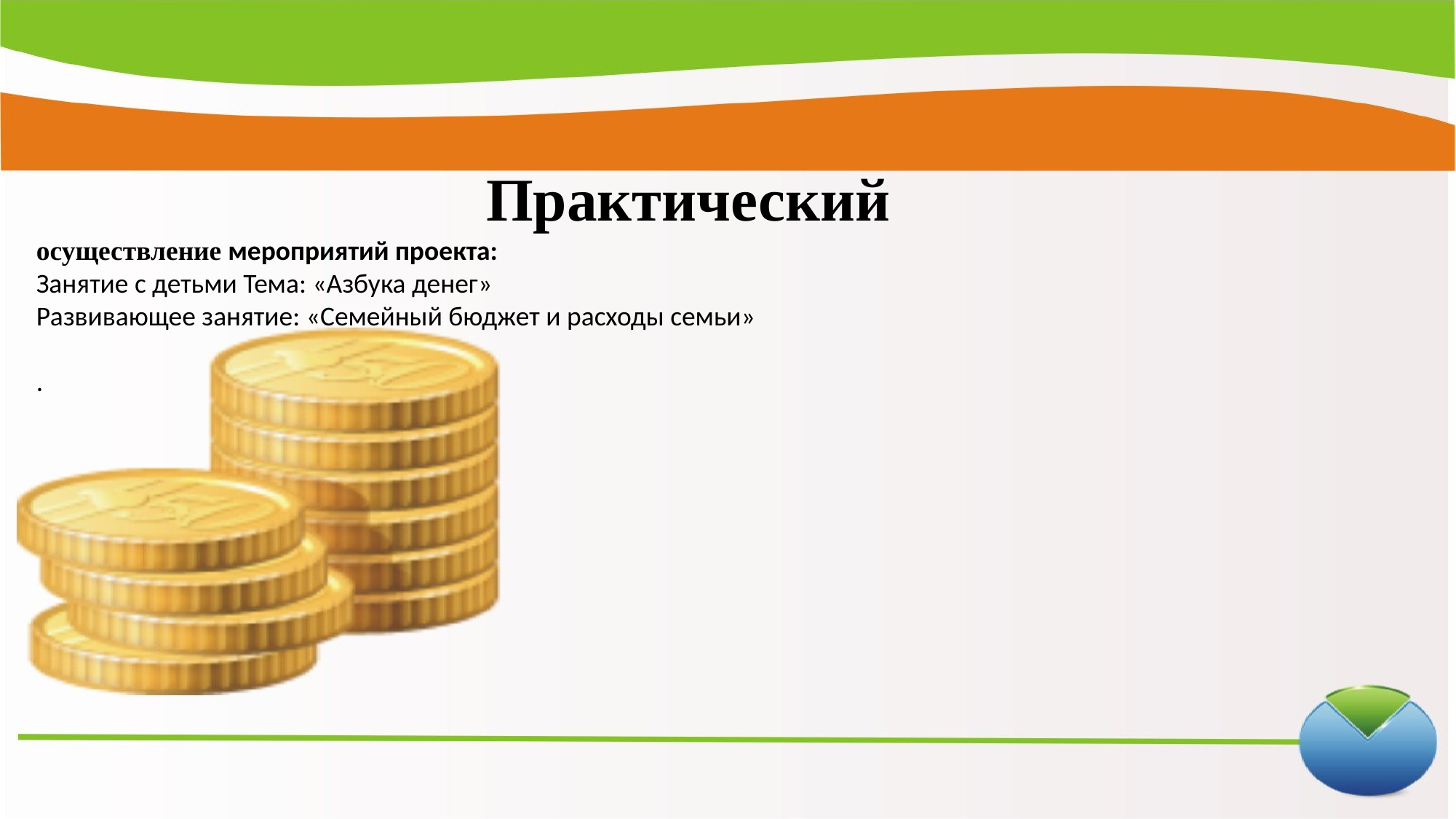

Практический
осуществление мероприятий проекта:
Занятие с детьми Тема: «Азбука денег»
Развивающее занятие: «Семейный бюджет и расходы семьи»

.